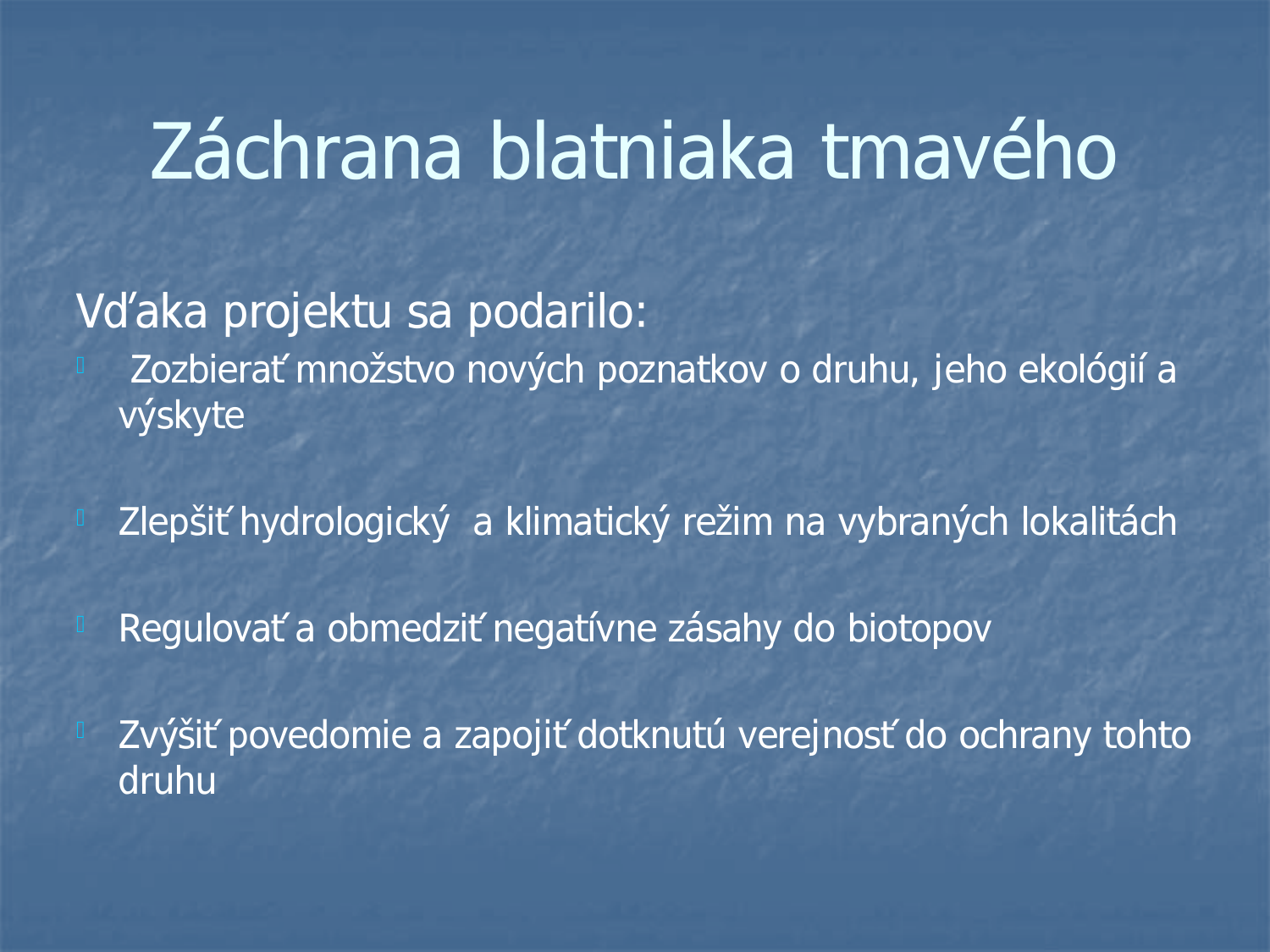

# Záchrana blatniaka tmavého
Vďaka projektu sa podarilo:
 Zozbierať množstvo nových poznatkov o druhu, jeho ekológií a výskyte

Zlepšiť hydrologický  a klimatický režim na vybraných lokalitách

Regulovať a obmedziť negatívne zásahy do biotopov

Zvýšiť povedomie a zapojiť dotknutú verejnosť do ochrany tohto druhu